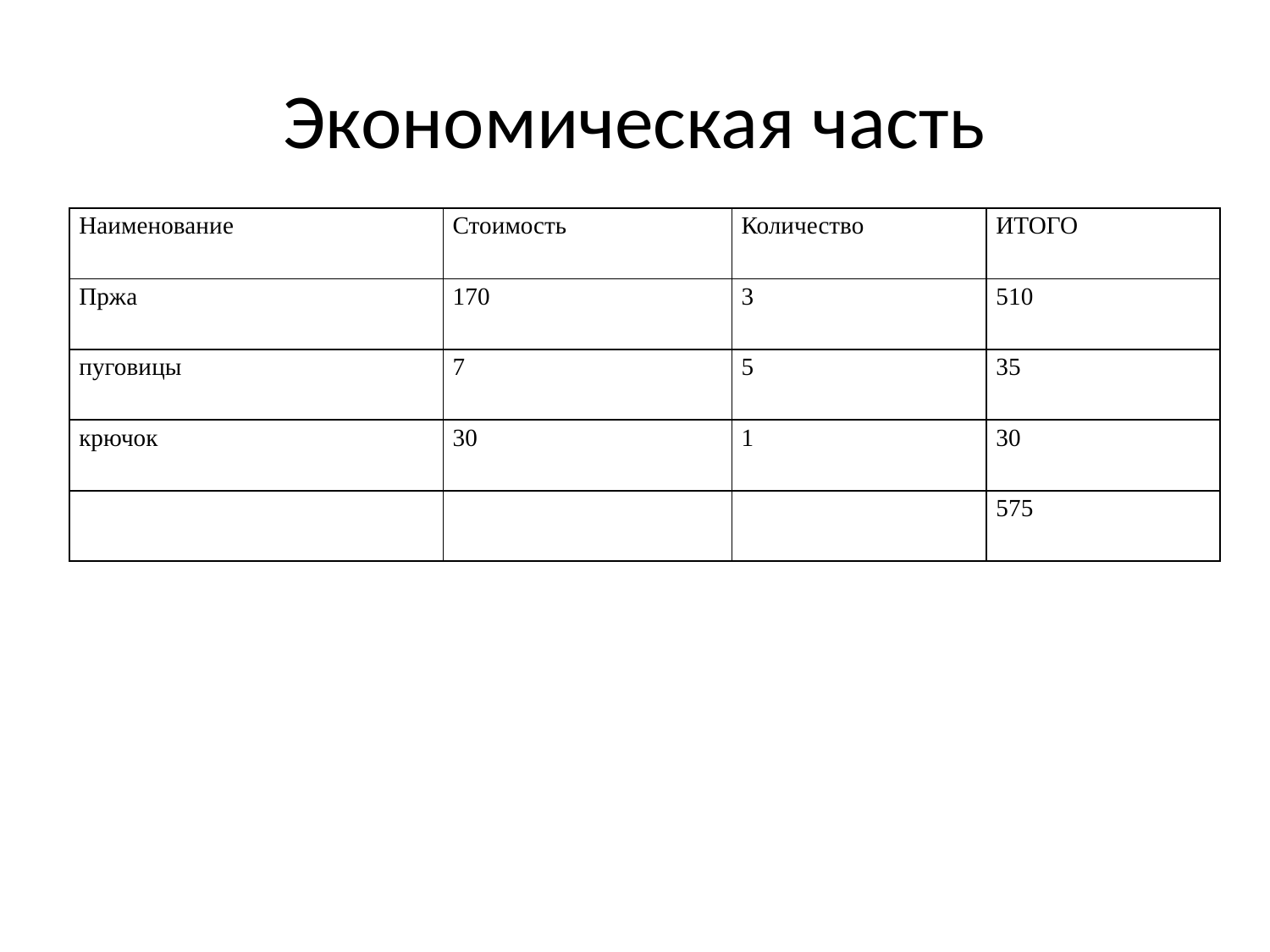

# Экономическая часть

| Наименование | Стоимость | Количество | ИТОГО |
| --- | --- | --- | --- |
| Пржа | 170 | 3 | 510 |
| пуговицы | 7 | 5 | 35 |
| крючок | 30 | 1 | 30 |
|  |  |  | 575 |